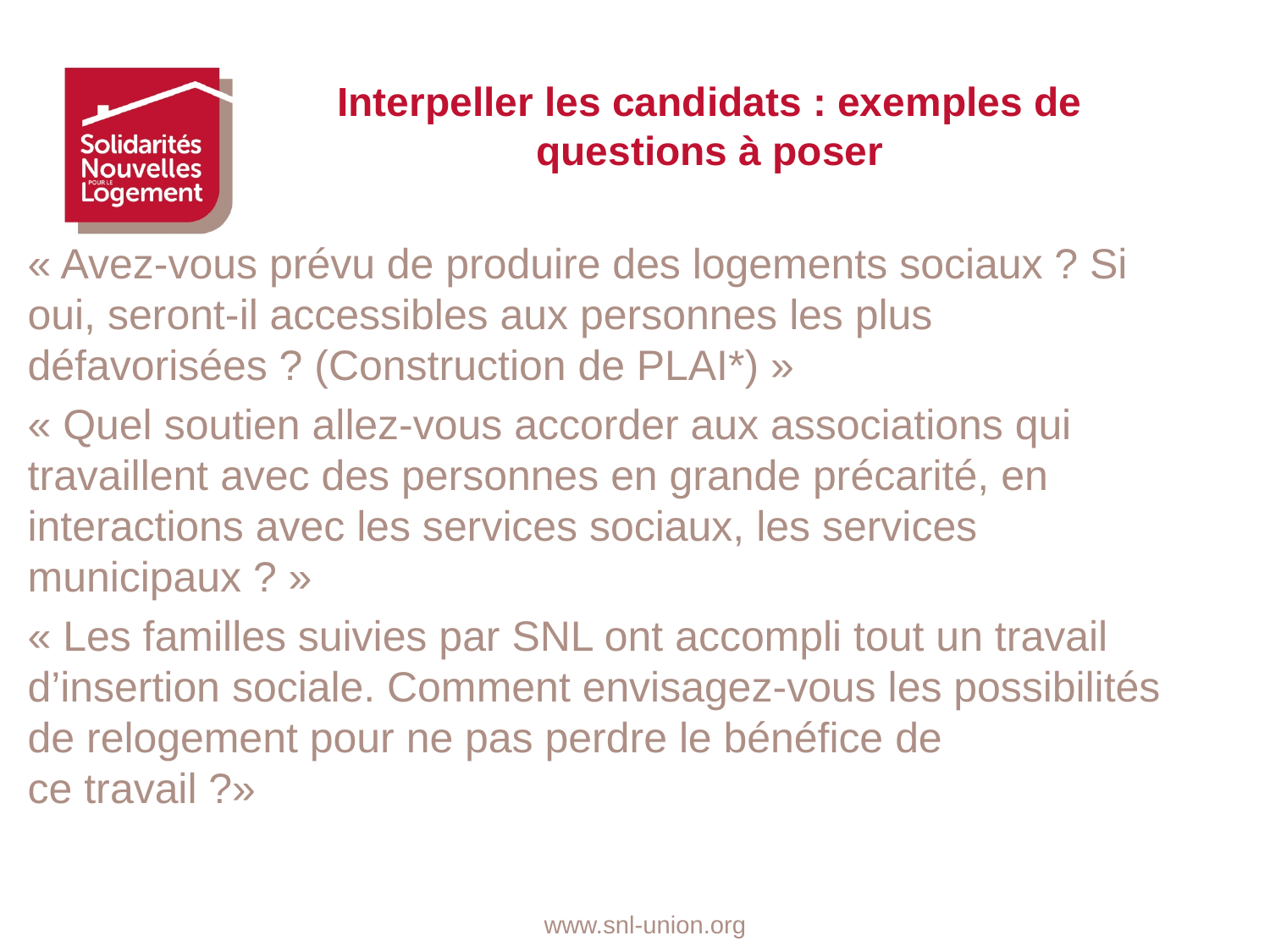

# Interpeller les candidats : exemples de questions à poser
« Avez-vous prévu de produire des logements sociaux ? Si oui, seront-il accessibles aux personnes les plus défavorisées ? (Construction de PLAI*) »
« Quel soutien allez-vous accorder aux associations qui travaillent avec des personnes en grande précarité, en interactions avec les services sociaux, les services municipaux ? »
« Les familles suivies par SNL ont accompli tout un travail d’insertion sociale. Comment envisagez-vous les possibilités de relogement pour ne pas perdre le bénéfice de
ce travail ?»